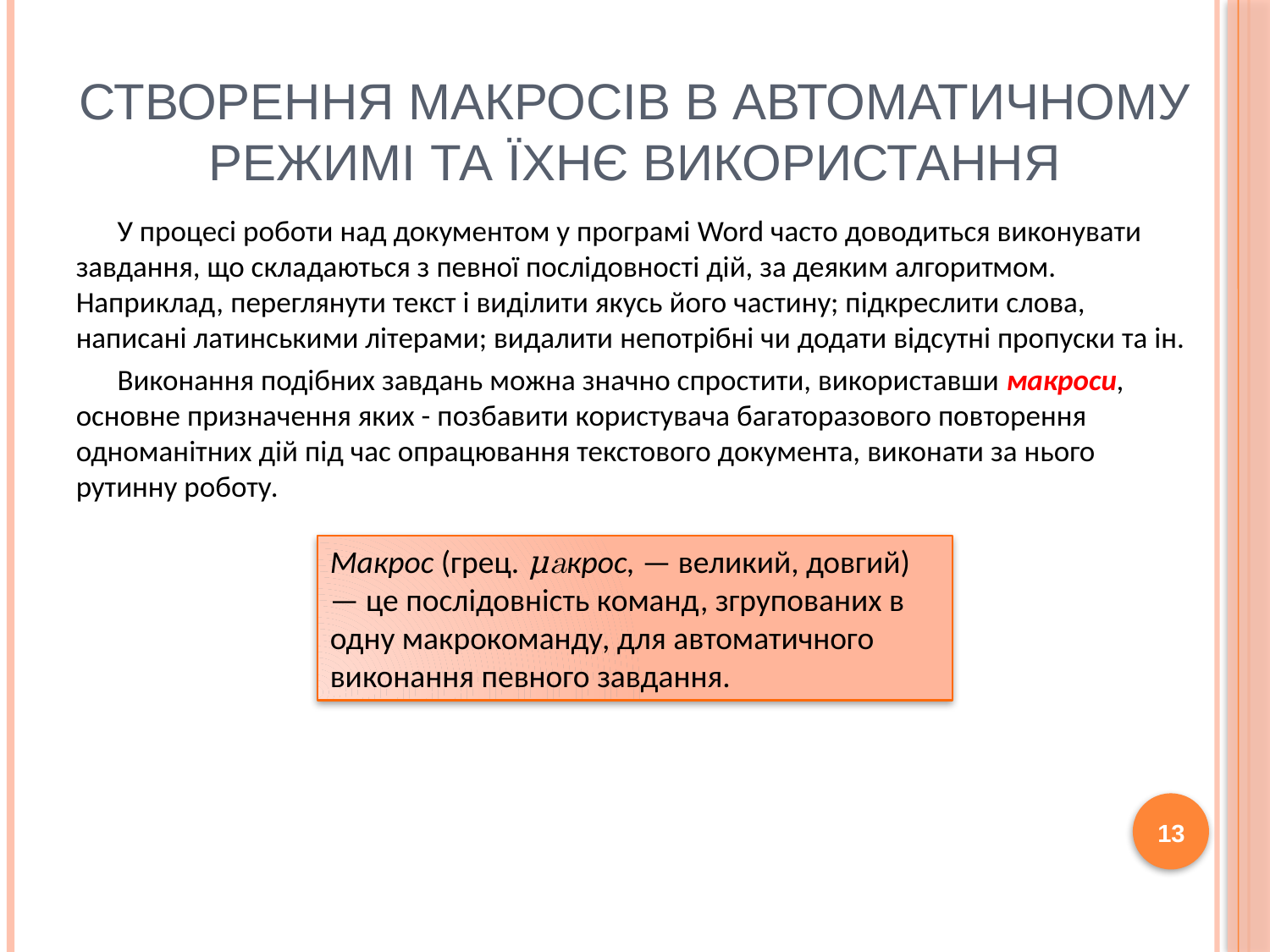

# Створення макросів в автоматичному режимі та їхнє використання
У процесі роботи над документом у програмі Word часто доводиться виконувати завдання, що складаються з певної послідовності дій, за деяким алгоритмом. Наприклад, переглянути текст і виділити якусь його частину; підкреслити слова, написані латинськими літерами; видалити непотрібні чи додати відсутні пропуски та ін.
Виконання подібних завдань можна значно спростити, використавши макроси, основне призначення яких - позбавити користувача багаторазового повторення одноманітних дій під час опрацювання текстового документа, виконати за нього рутинну роботу.
Макрос (грец. μакрос, — великий, довгий) — це послідовність команд, згрупованих в одну макрокоманду, для автоматичного виконання певного завдання.
13